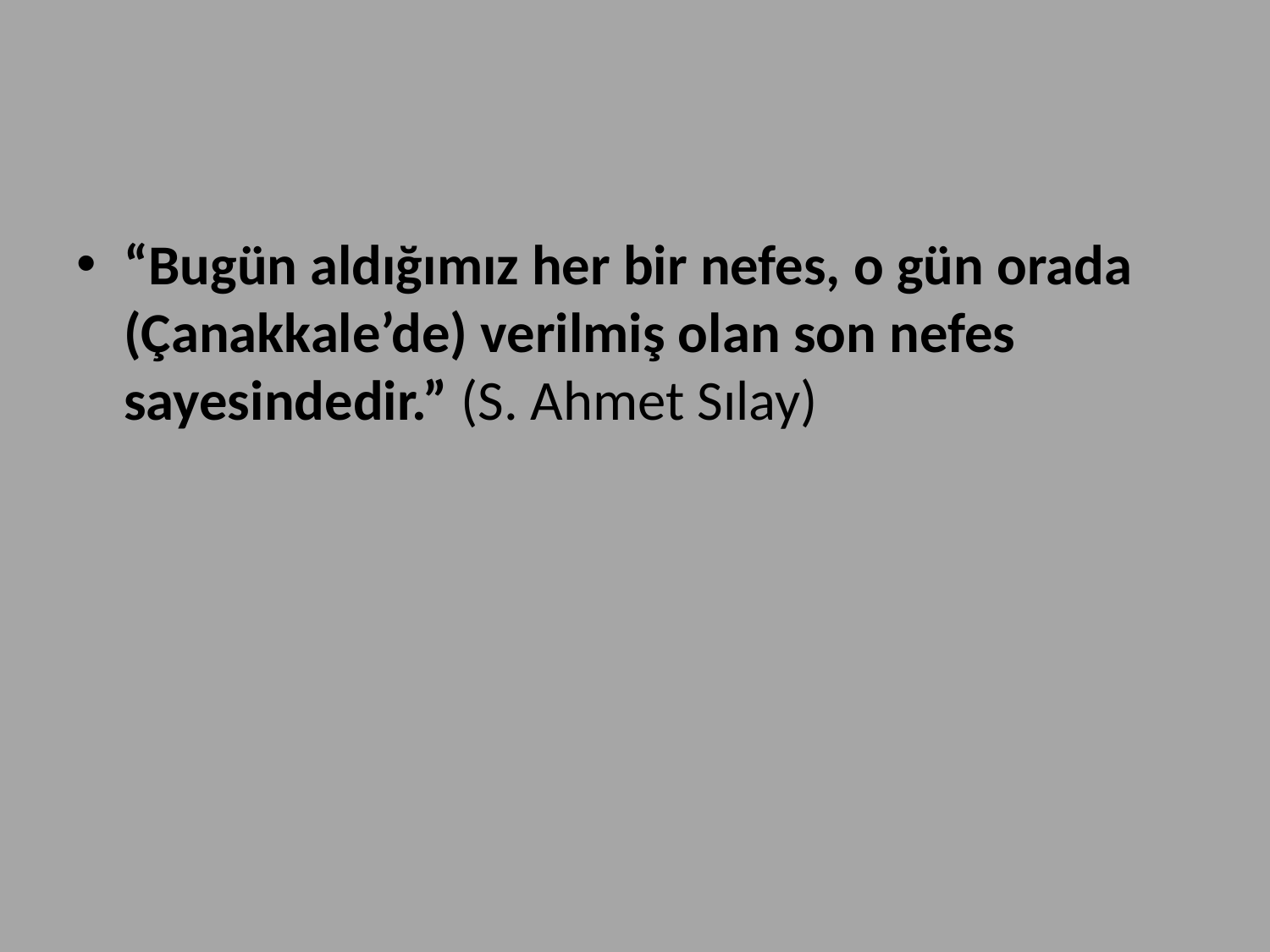

#
“Bugün aldığımız her bir nefes, o gün orada (Çanakkale’de) verilmiş olan son nefes sayesindedir.” (S. Ahmet Sılay)